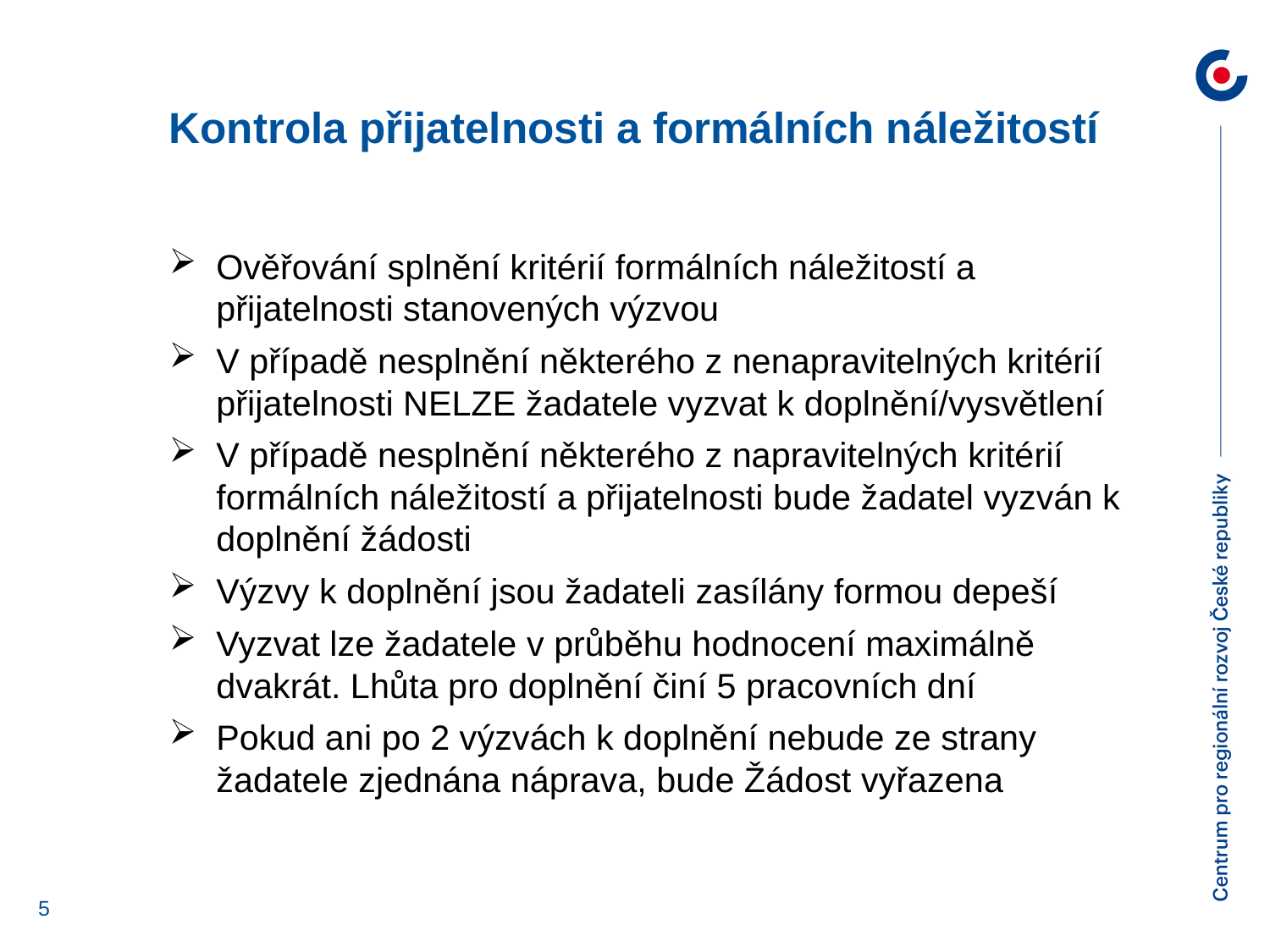

Kontrola přijatelnosti a formálních náležitostí
Ověřování splnění kritérií formálních náležitostí a přijatelnosti stanovených výzvou
V případě nesplnění některého z nenapravitelných kritérií přijatelnosti NELZE žadatele vyzvat k doplnění/vysvětlení
V případě nesplnění některého z napravitelných kritérií formálních náležitostí a přijatelnosti bude žadatel vyzván k doplnění žádosti
Výzvy k doplnění jsou žadateli zasílány formou depeší
Vyzvat lze žadatele v průběhu hodnocení maximálně dvakrát. Lhůta pro doplnění činí 5 pracovních dní
Pokud ani po 2 výzvách k doplnění nebude ze strany žadatele zjednána náprava, bude Žádost vyřazena

5